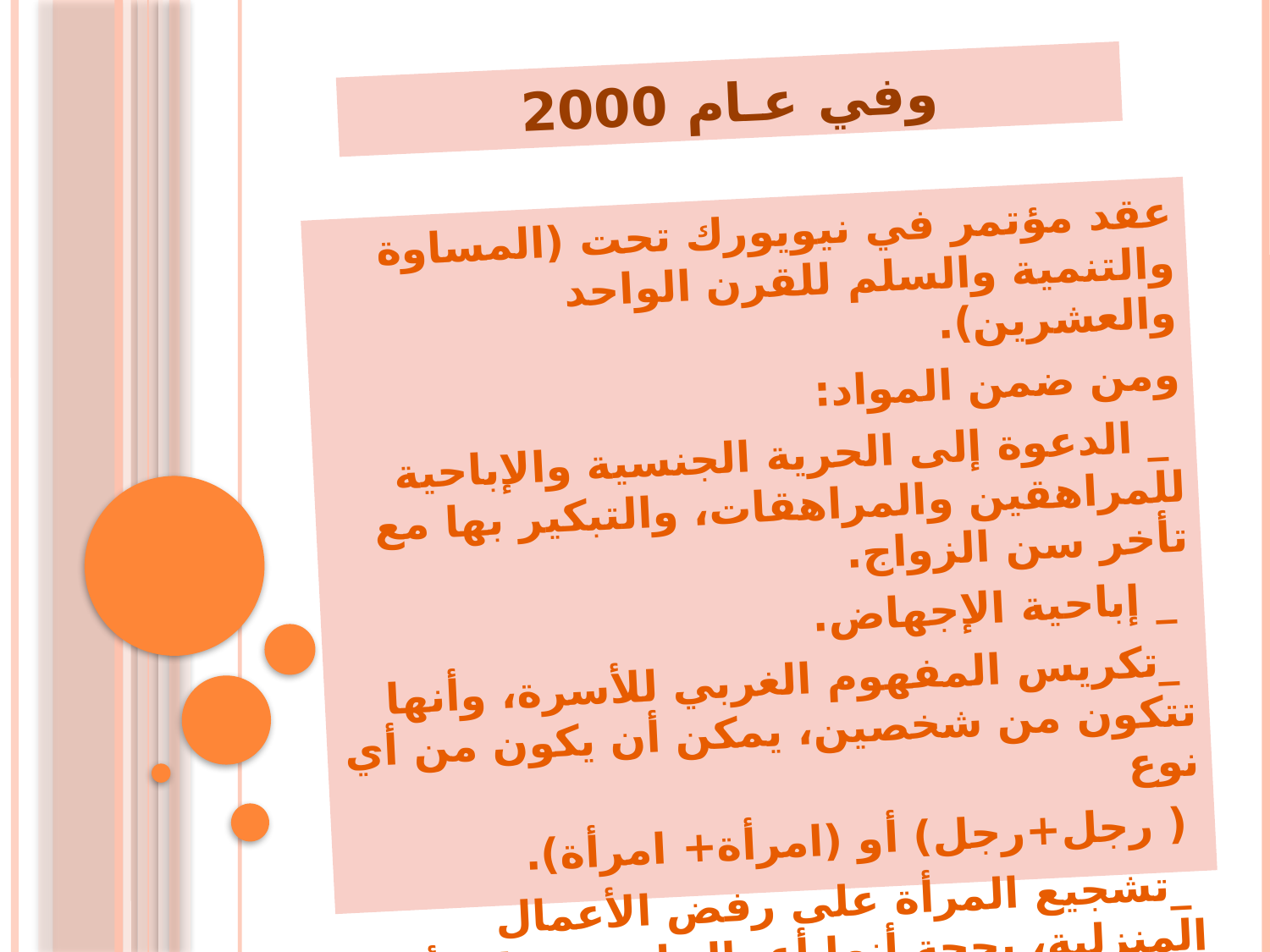

# وفي عـام 2000
عقد مؤتمر في نيويورك تحت (المساوة والتنمية والسلم للقرن الواحد والعشرين).
ومن ضمن المواد:
 _ الدعوة إلى الحرية الجنسية والإباحية للمراهقين والمراهقات، والتبكير بها مع تأخر سن الزواج.
 _ إباحية الإجهاض.
 _تكريس المفهوم الغربي للأسرة، وأنها تتكون من شخصين، يمكن أن يكون من أي نوع
 ( رجل+رجل) أو (امرأة+ امرأة).
 _تشجيع المرأة على رفض الأعمال المنزلية، بحجة أنها أعمال ليست ذات أجر.